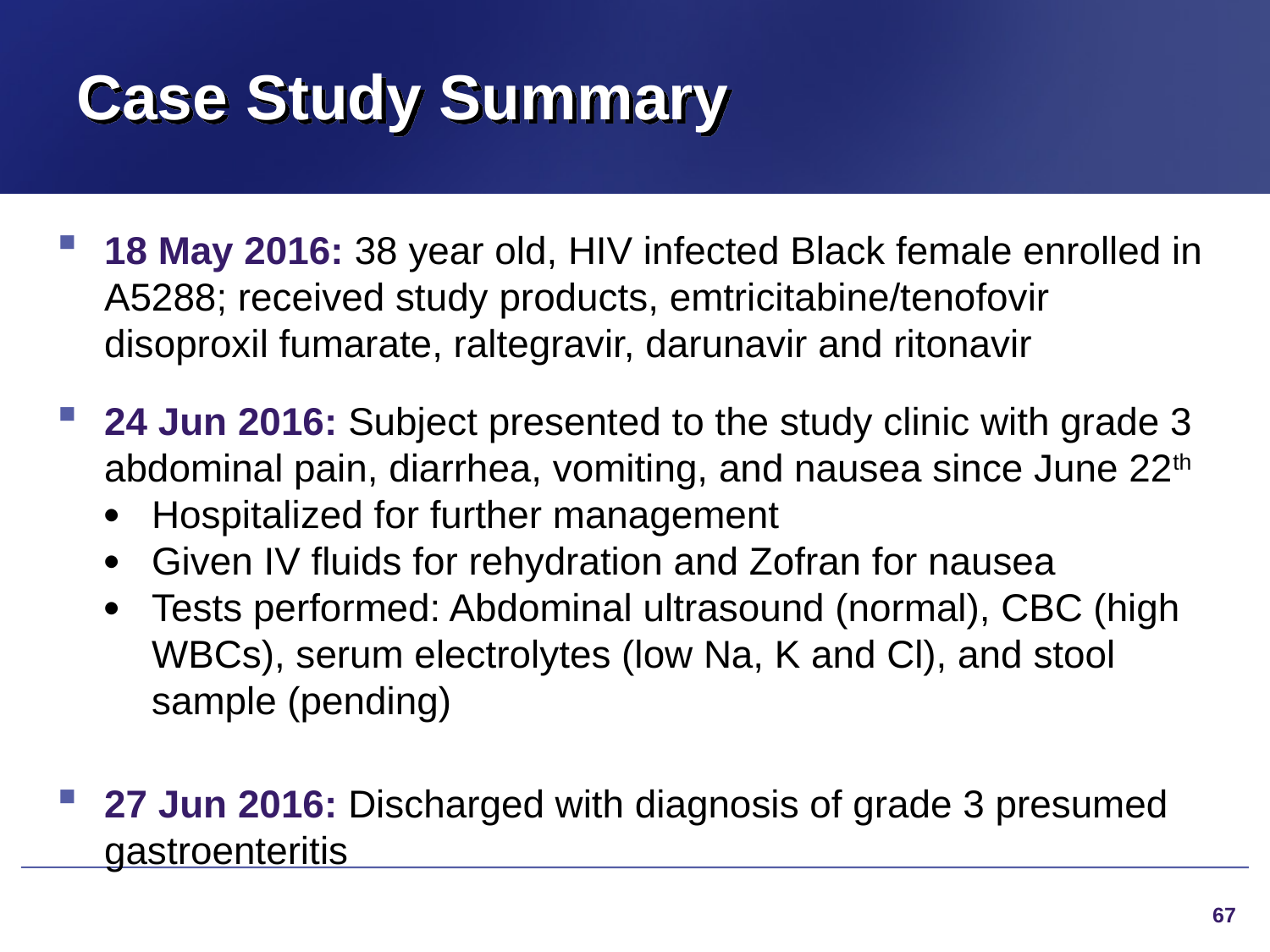

# Case Study Summary
18 May 2016: 38 year old, HIV infected Black female enrolled in A5288; received study products, emtricitabine/tenofovir disoproxil fumarate, raltegravir, darunavir and ritonavir

24 Jun 2016: Subject presented to the study clinic with grade 3 abdominal pain, diarrhea, vomiting, and nausea since June 22th
Hospitalized for further management
Given IV fluids for rehydration and Zofran for nausea
Tests performed: Abdominal ultrasound (normal), CBC (high WBCs), serum electrolytes (low Na, K and Cl), and stool sample (pending)

27 Jun 2016: Discharged with diagnosis of grade 3 presumed gastroenteritis
67